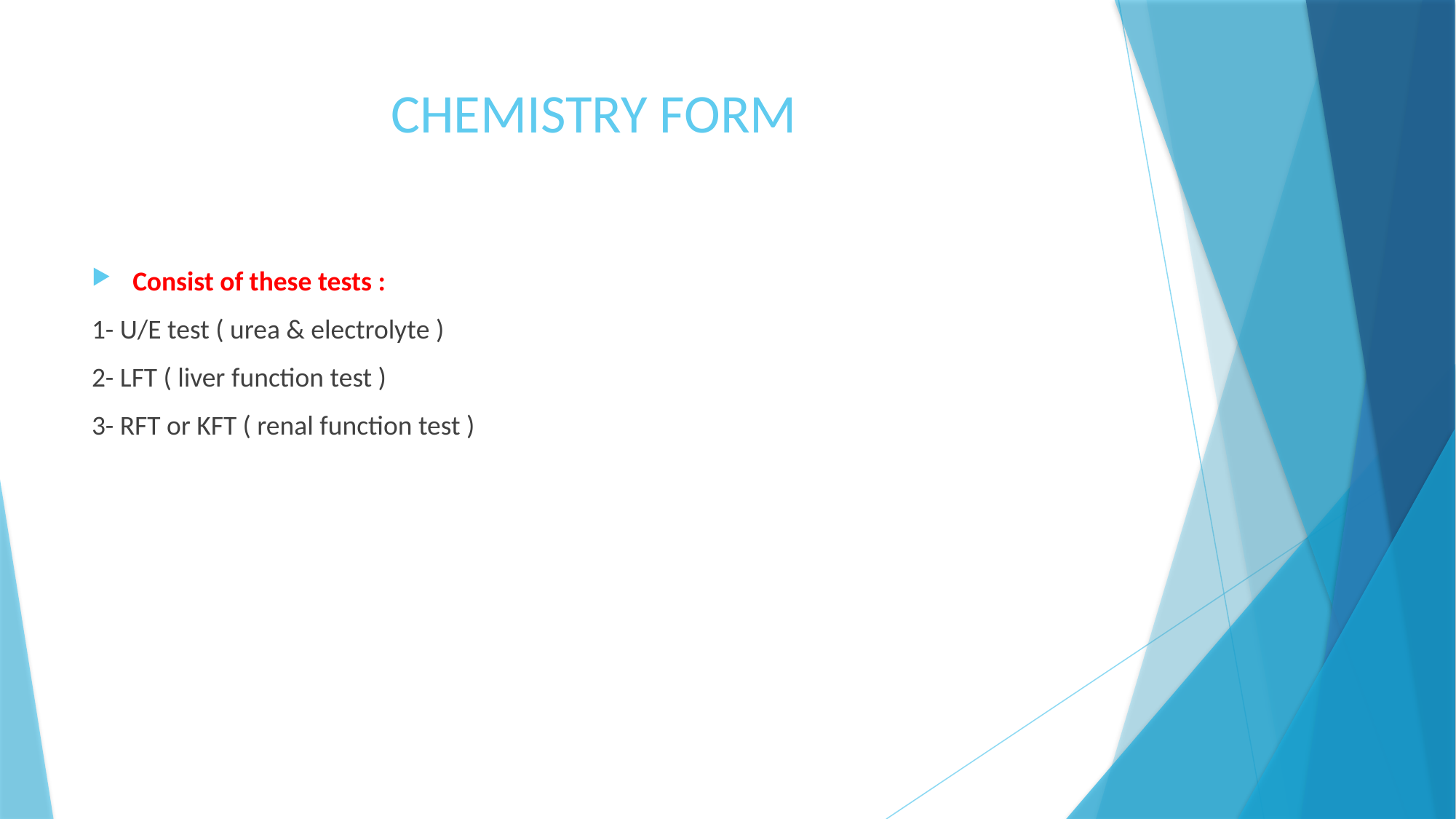

# CHEMISTRY FORM
Consist of these tests :
1- U/E test ( urea & electrolyte )
2- LFT ( liver function test )
3- RFT or KFT ( renal function test )